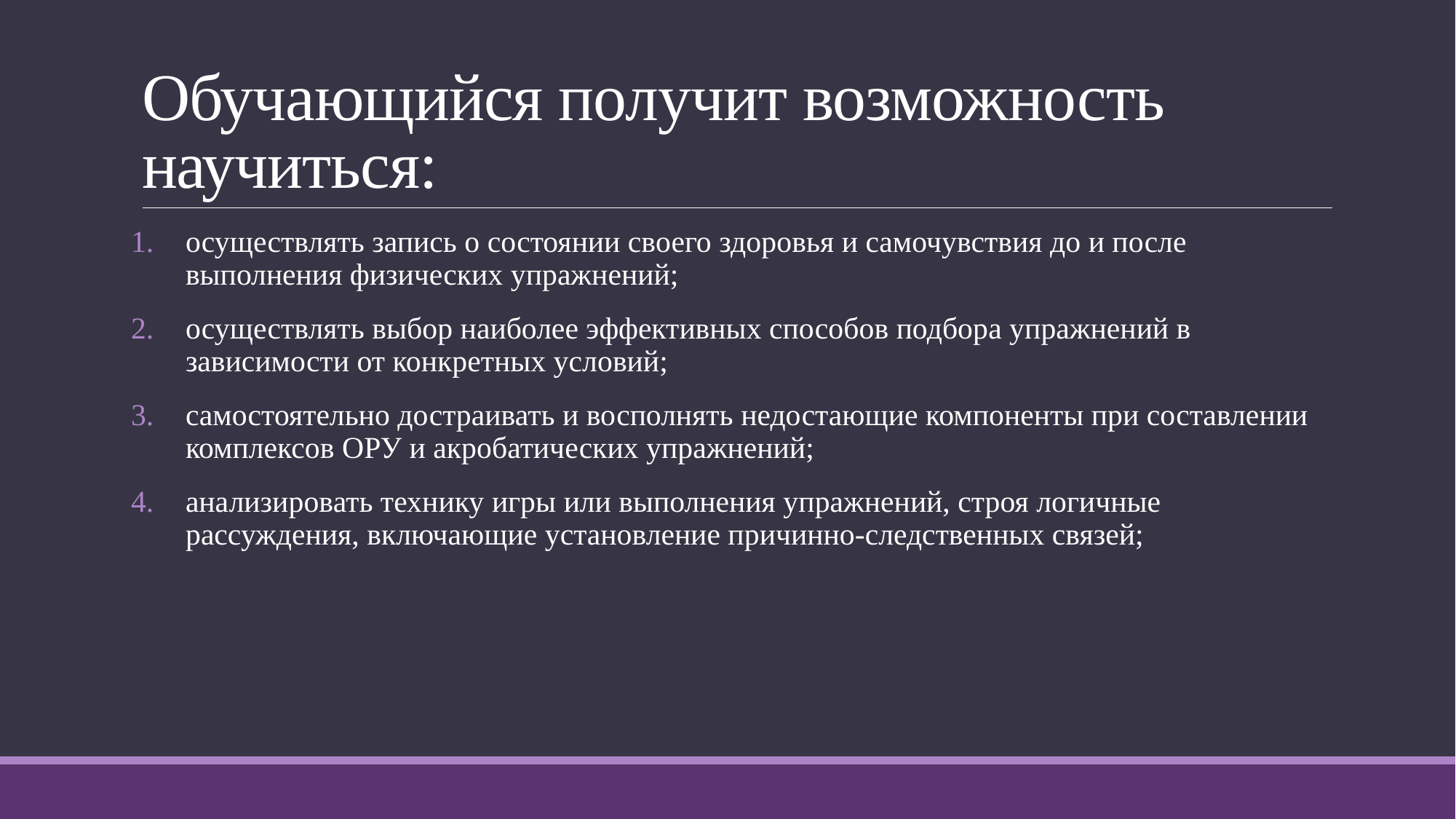

# Обучающийся получит возможность научиться:
осуществлять запись о состоянии своего здоровья и самочувствия до и после выполнения физических упражнений;
осуществлять выбор наиболее эффективных способов подбора упражнений в зависимости от конкретных условий;
самостоятельно достраивать и восполнять недостающие компоненты при составлении комплексов ОРУ и акробатических упражнений;
анализировать технику игры или выполнения упражнений, строя логичные рассуждения, включающие установление причинно-следственных связей;